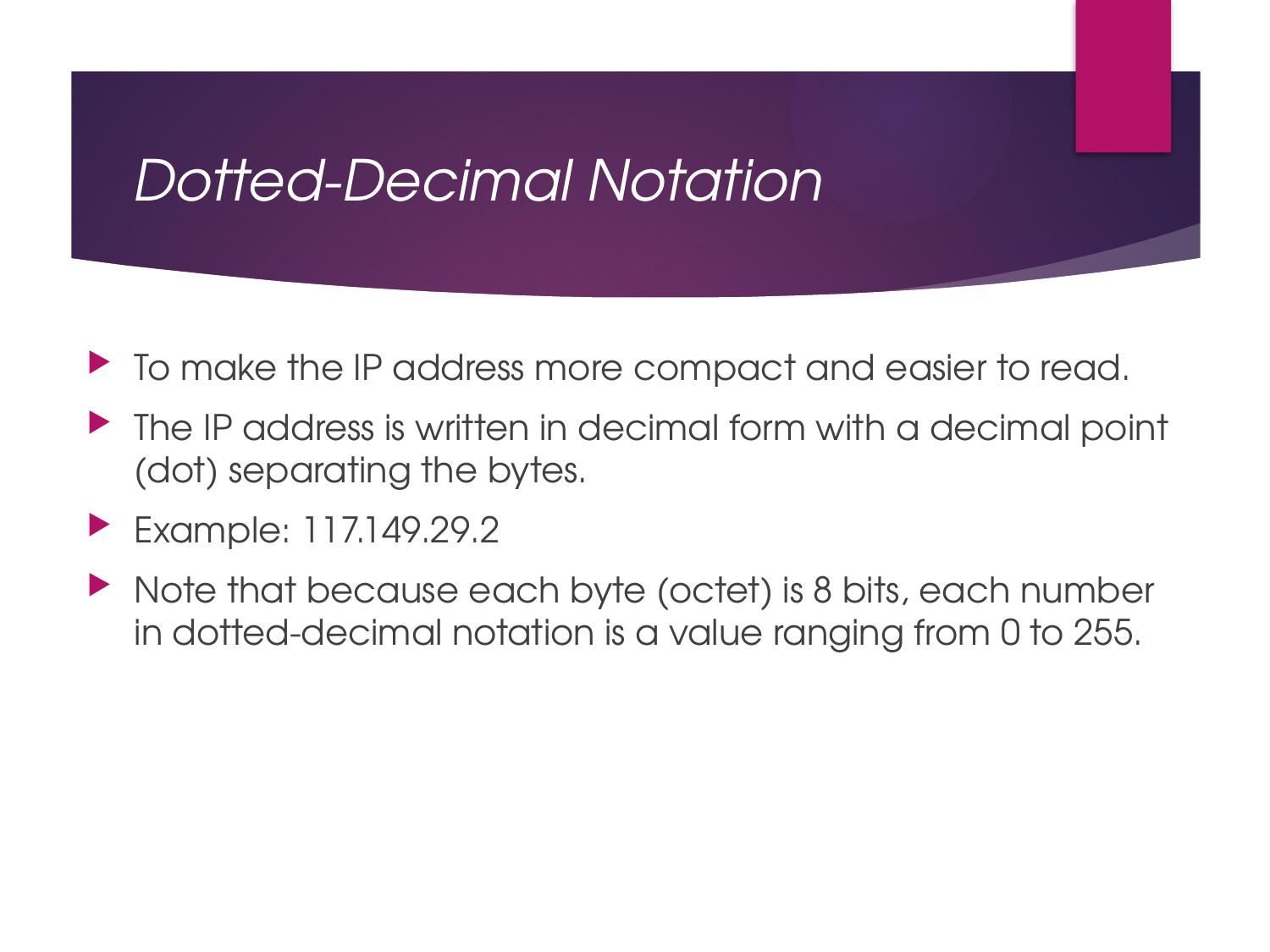

# Dotted-Decimal Notation
To make the IP address more compact and easier to read.
The IP address is written in decimal form with a decimal point (dot) separating the bytes.
Example: 117.149.29.2
Note that because each byte (octet) is 8 bits, each number in dotted-decimal notation is a value ranging from 0 to 255.